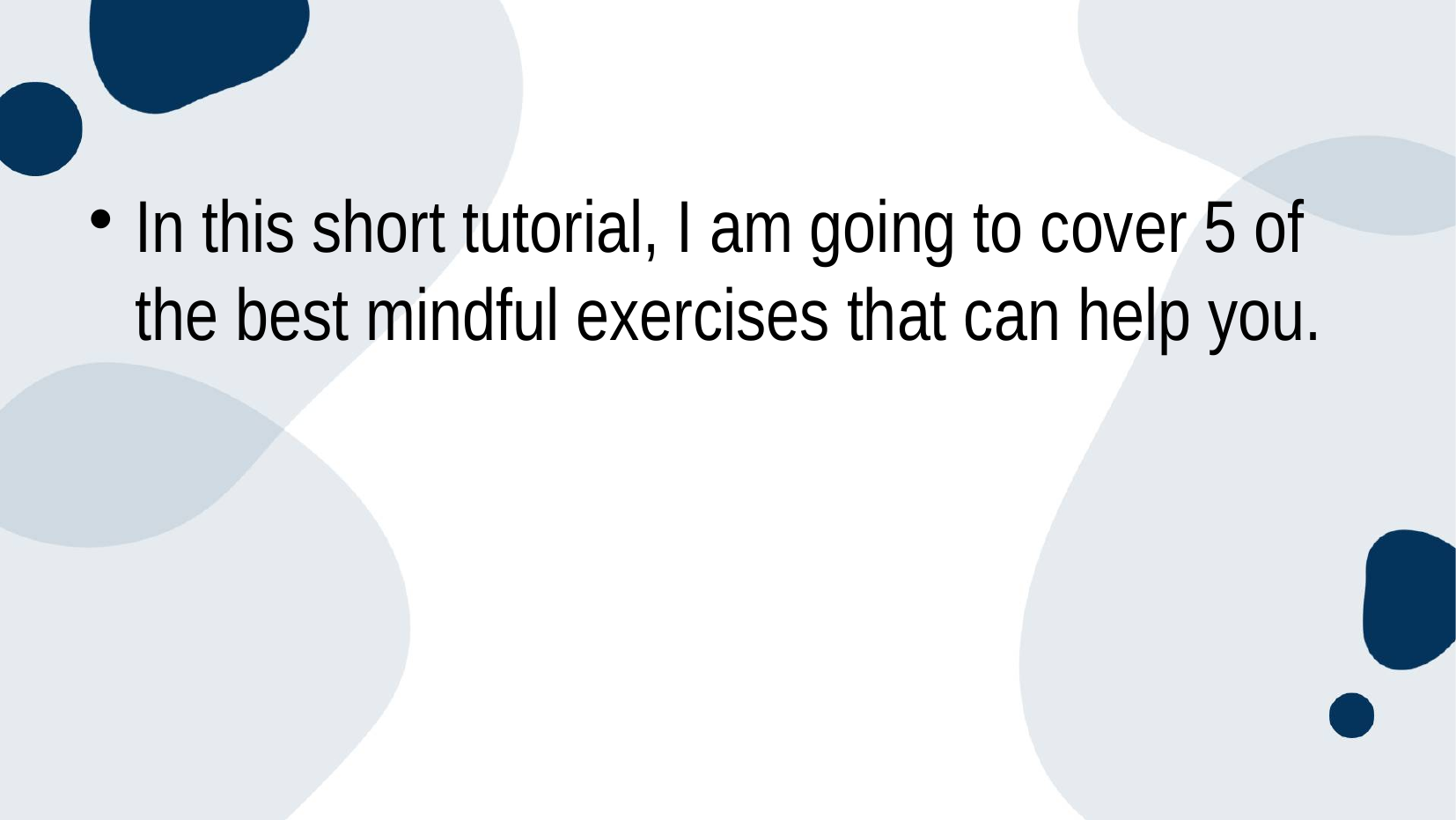

In this short tutorial, I am going to cover 5 of the best mindful exercises that can help you.